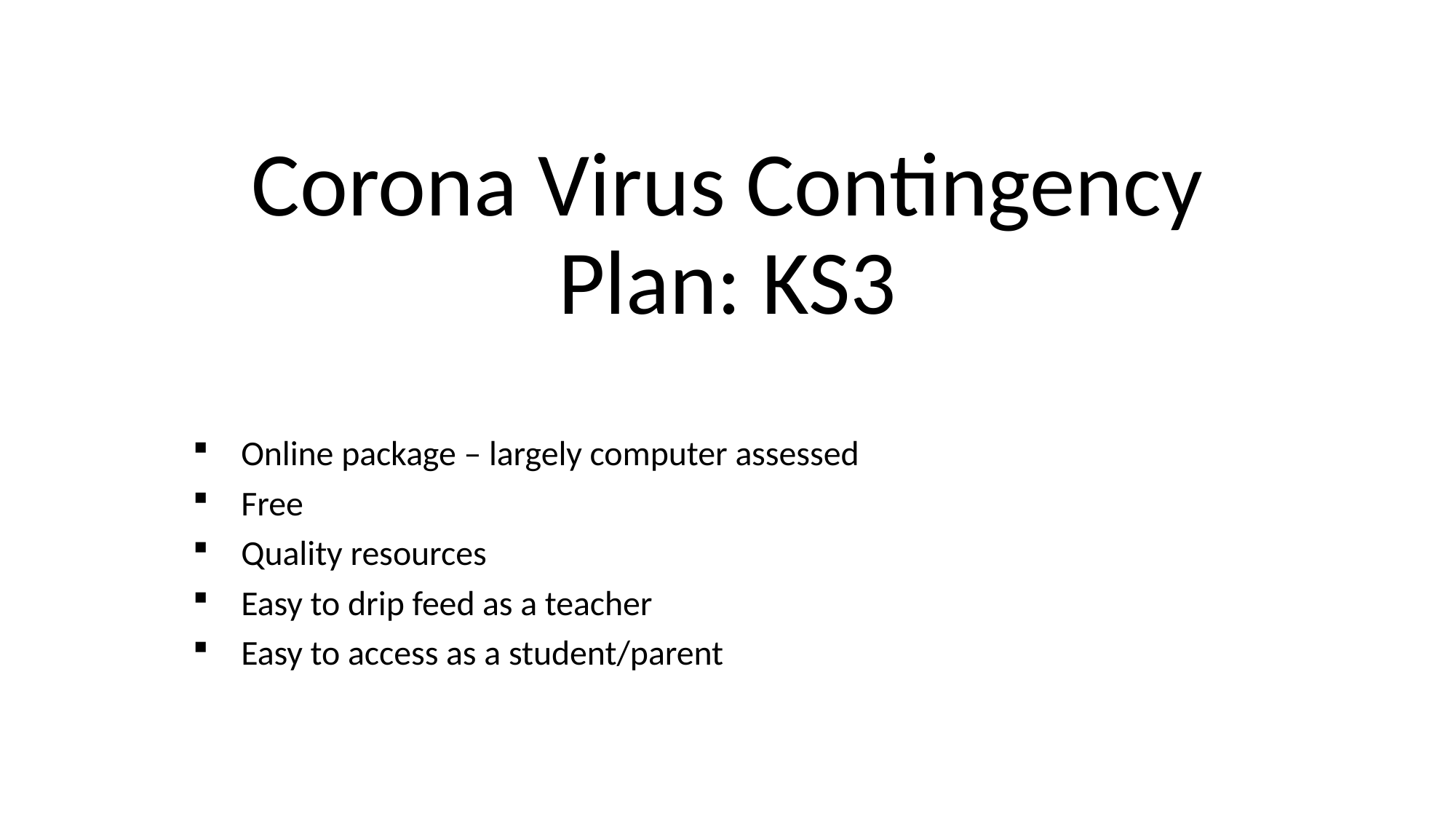

# Corona Virus Contingency Plan: KS3
Online package – largely computer assessed
Free
Quality resources
Easy to drip feed as a teacher
Easy to access as a student/parent